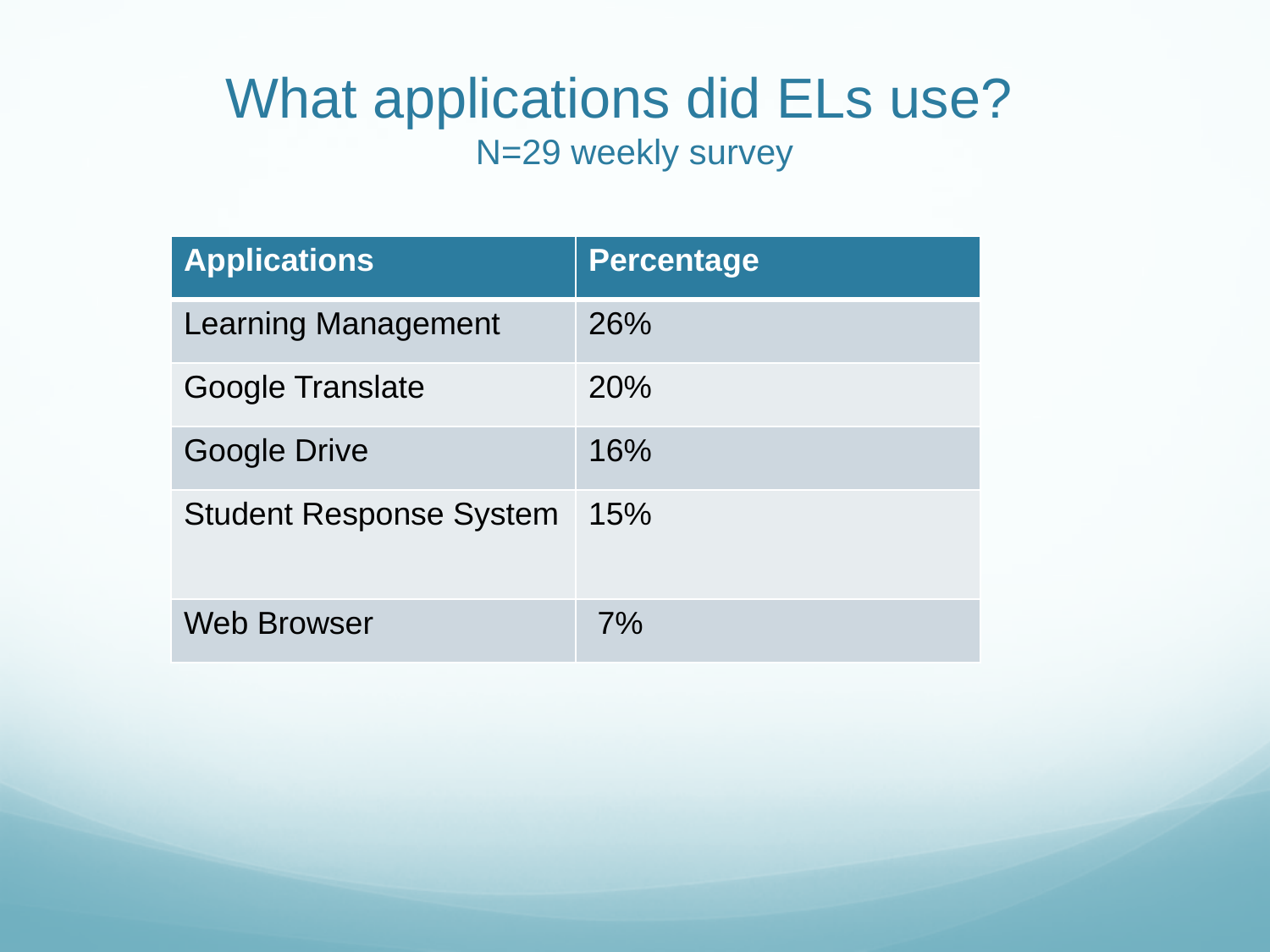

# What applications did ELs use? N=29 weekly survey
| Applications | Percentage |
| --- | --- |
| Learning Management | 26% |
| Google Translate | 20% |
| Google Drive | 16% |
| Student Response System | 15% |
| Web Browser | 7% |